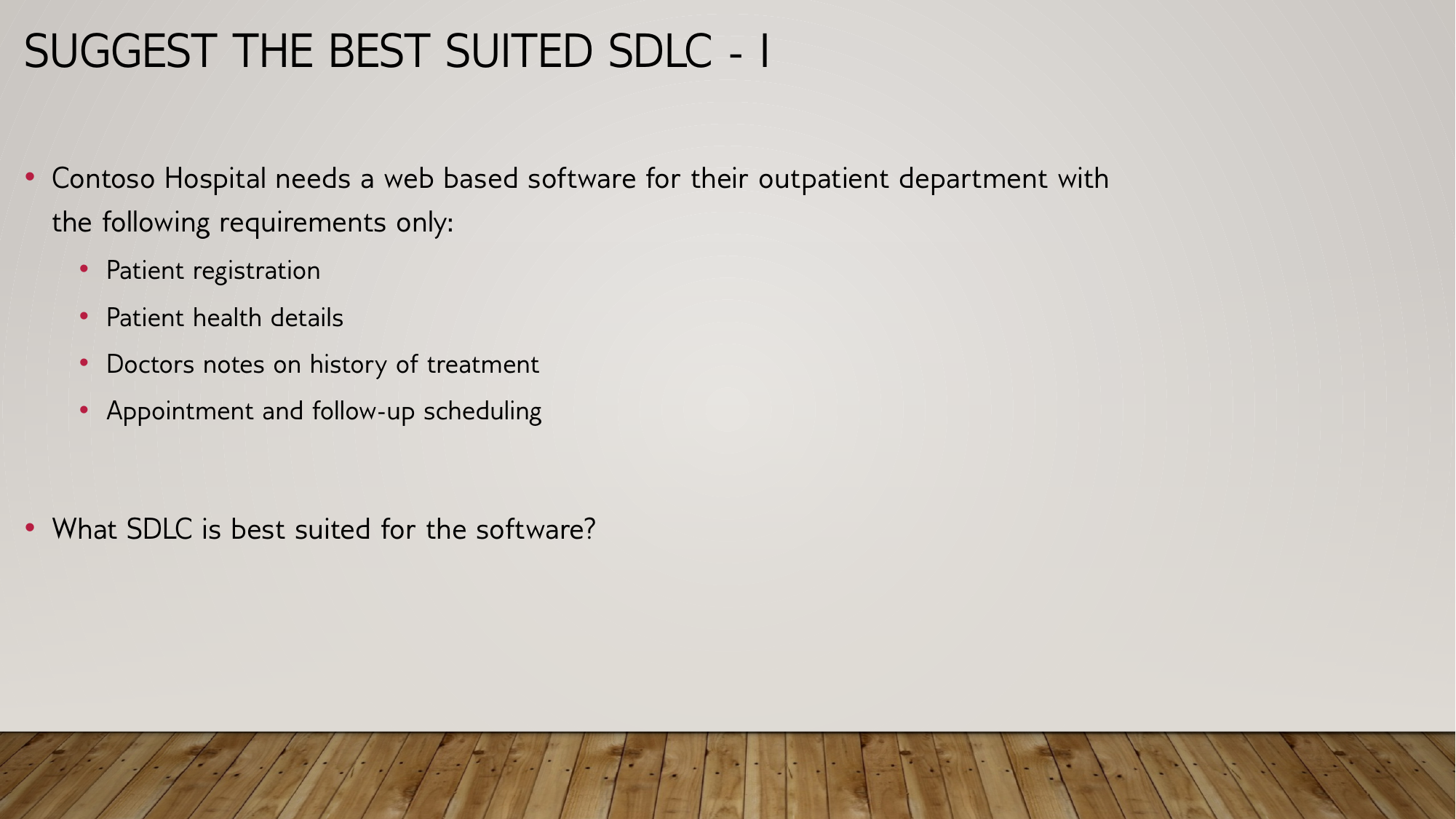

# Suggest the best suited SDLC - I
Contoso Hospital needs a web based software for their outpatient department with the following requirements only:
Patient registration
Patient health details
Doctors notes on history of treatment
Appointment and follow-up scheduling

What SDLC is best suited for the software?